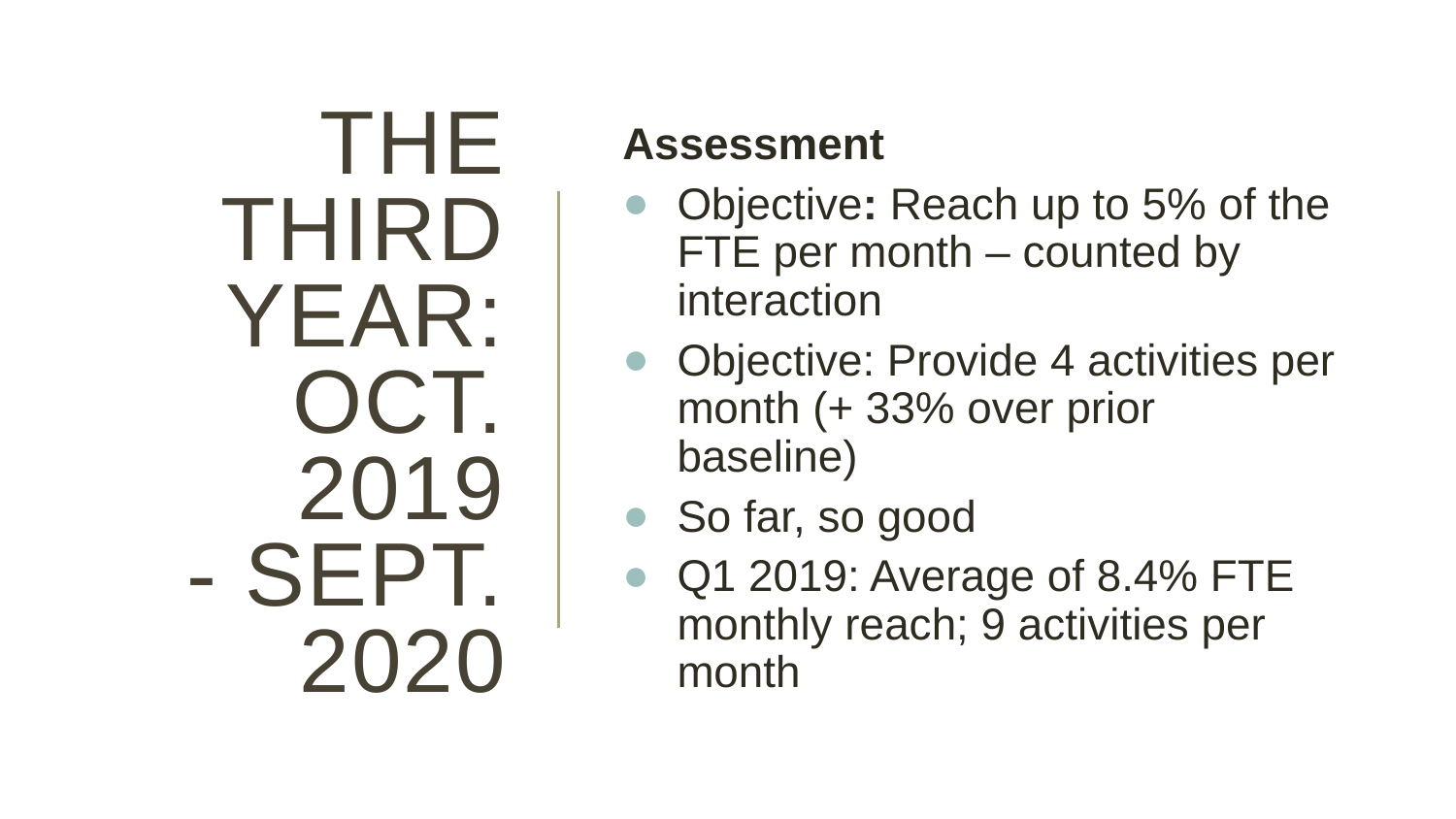

Assessment
Objective: Reach up to 5% of the FTE per month – counted by interaction
Objective: Provide 4 activities per month (+ 33% over prior baseline)
So far, so good
Q1 2019: Average of 8.4% FTE monthly reach; 9 activities per month
# The Third Year: Oct. 2019 - Sept. 2020